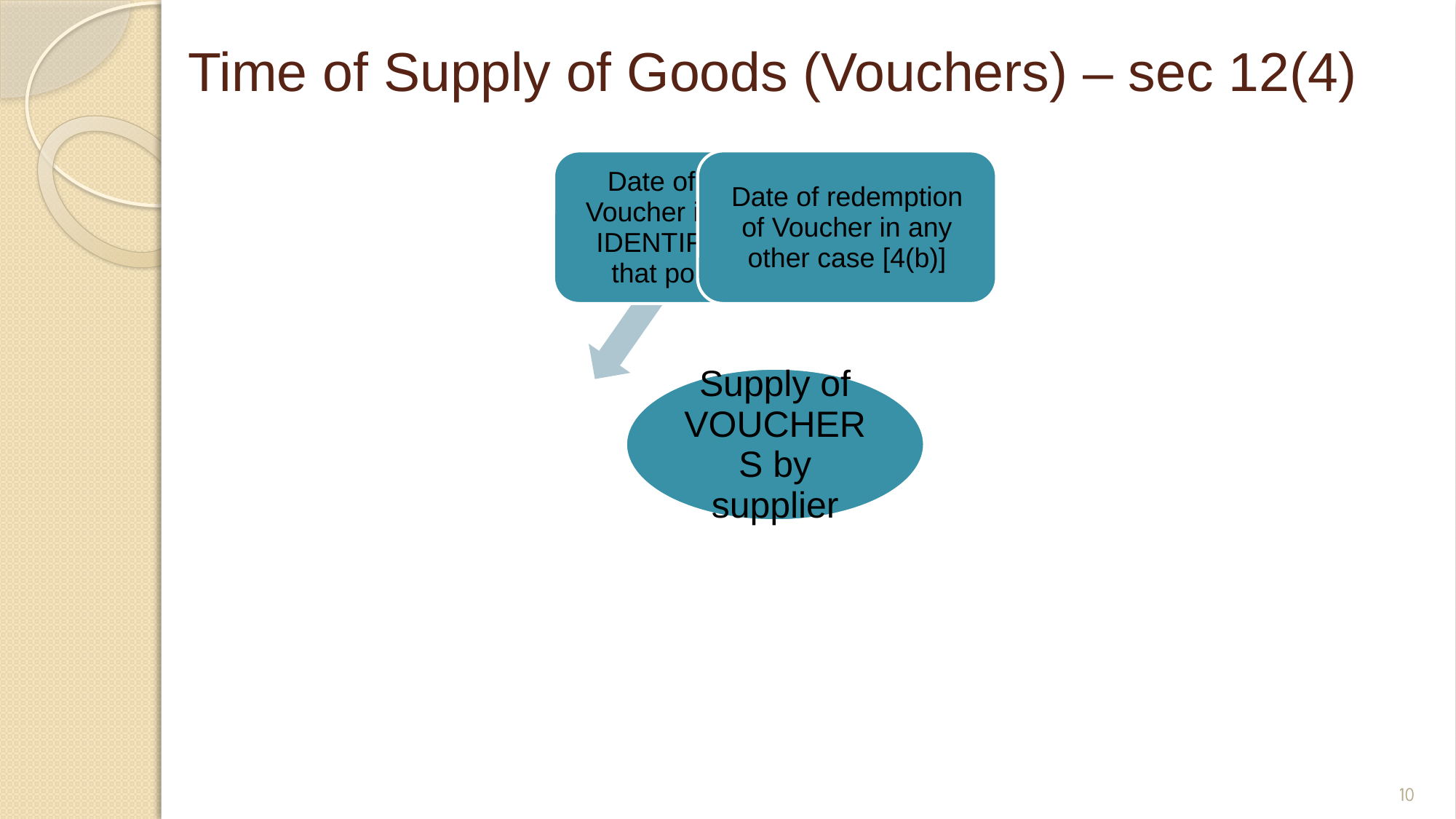

# Time of Supply of Goods (Vouchers) – sec 12(4)
Supply of VOUCHERS by supplier
10